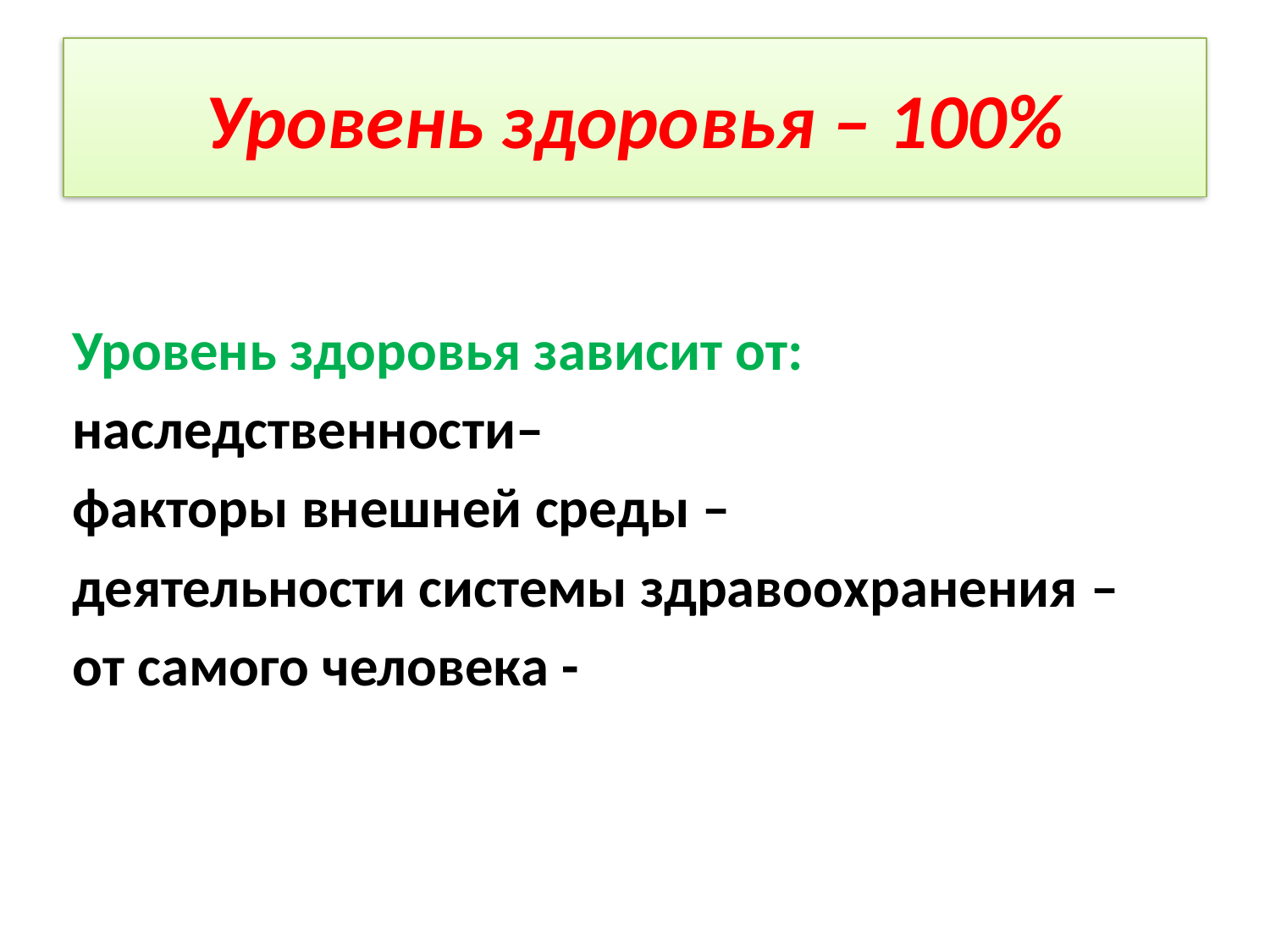

# Уровень здоровья – 100%

Уровень здоровья зависит от:
наследственности–
факторы внешней среды –
деятельности системы здравоохранения –
от самого человека -